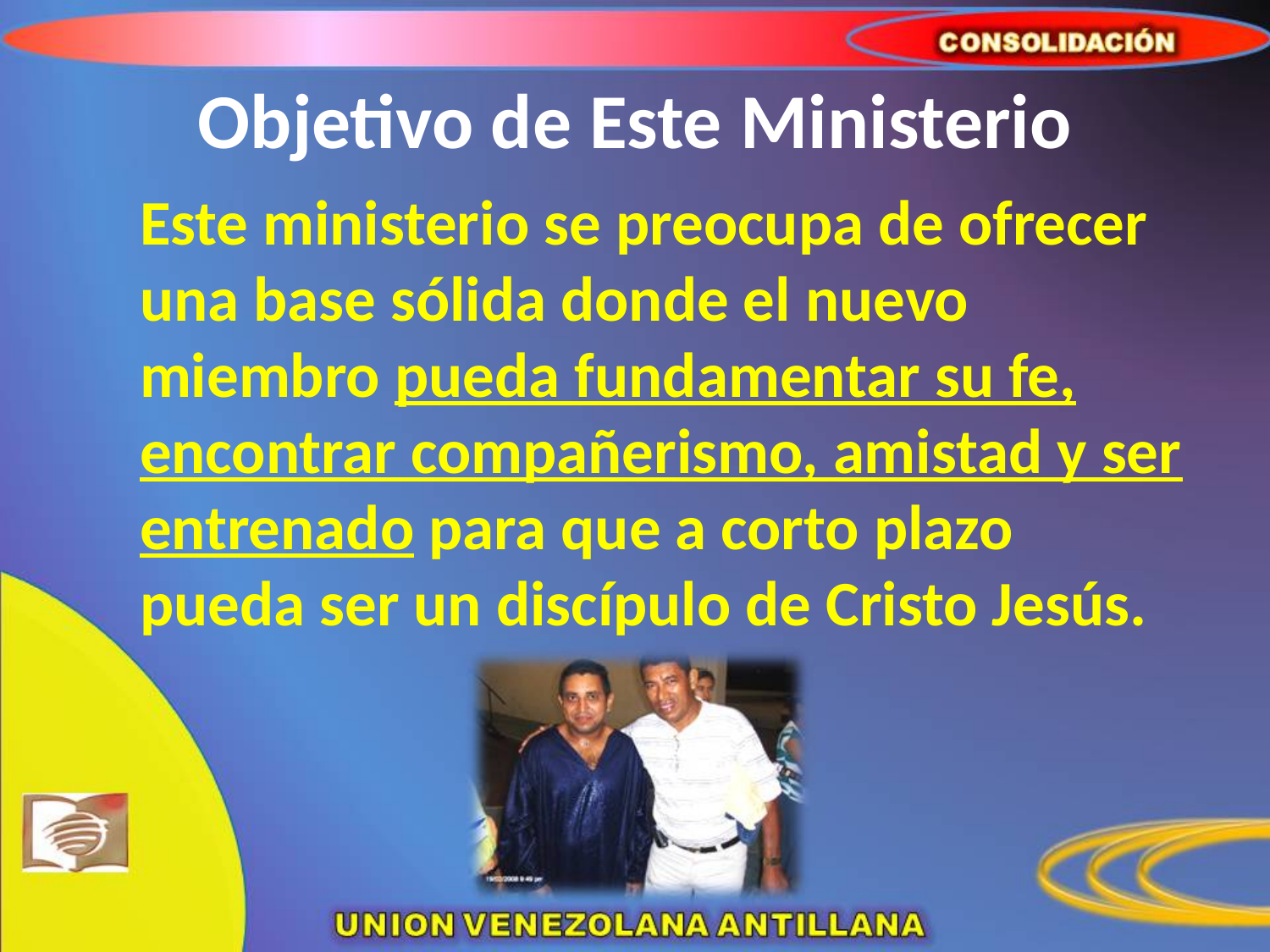

# Objetivo de Este Ministerio
	Este ministerio se preocupa de ofrecer una base sólida donde el nuevo miembro pueda fundamentar su fe, encontrar compañerismo, amistad y ser entrenado para que a corto plazo pueda ser un discípulo de Cristo Jesús.